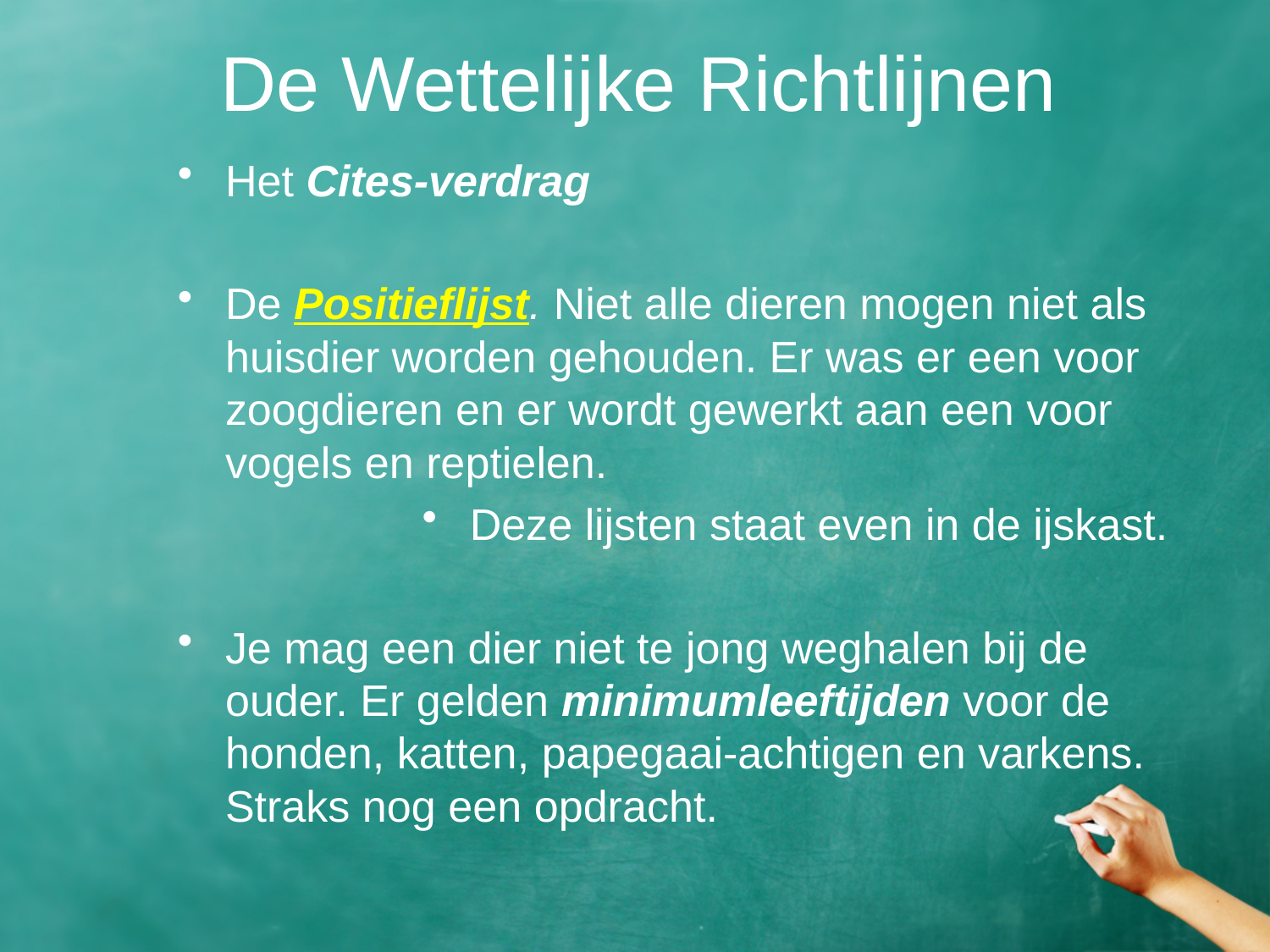

# De Wettelijke Richtlijnen
Het Cites-verdrag

De Positieflijst. Niet alle dieren mogen niet als huisdier worden gehouden. Er was er een voor zoogdieren en er wordt gewerkt aan een voor vogels en reptielen.
Deze lijsten staat even in de ijskast.

Je mag een dier niet te jong weghalen bij de ouder. Er gelden minimumleeftijden voor de honden, katten, papegaai-achtigen en varkens. Straks nog een opdracht.